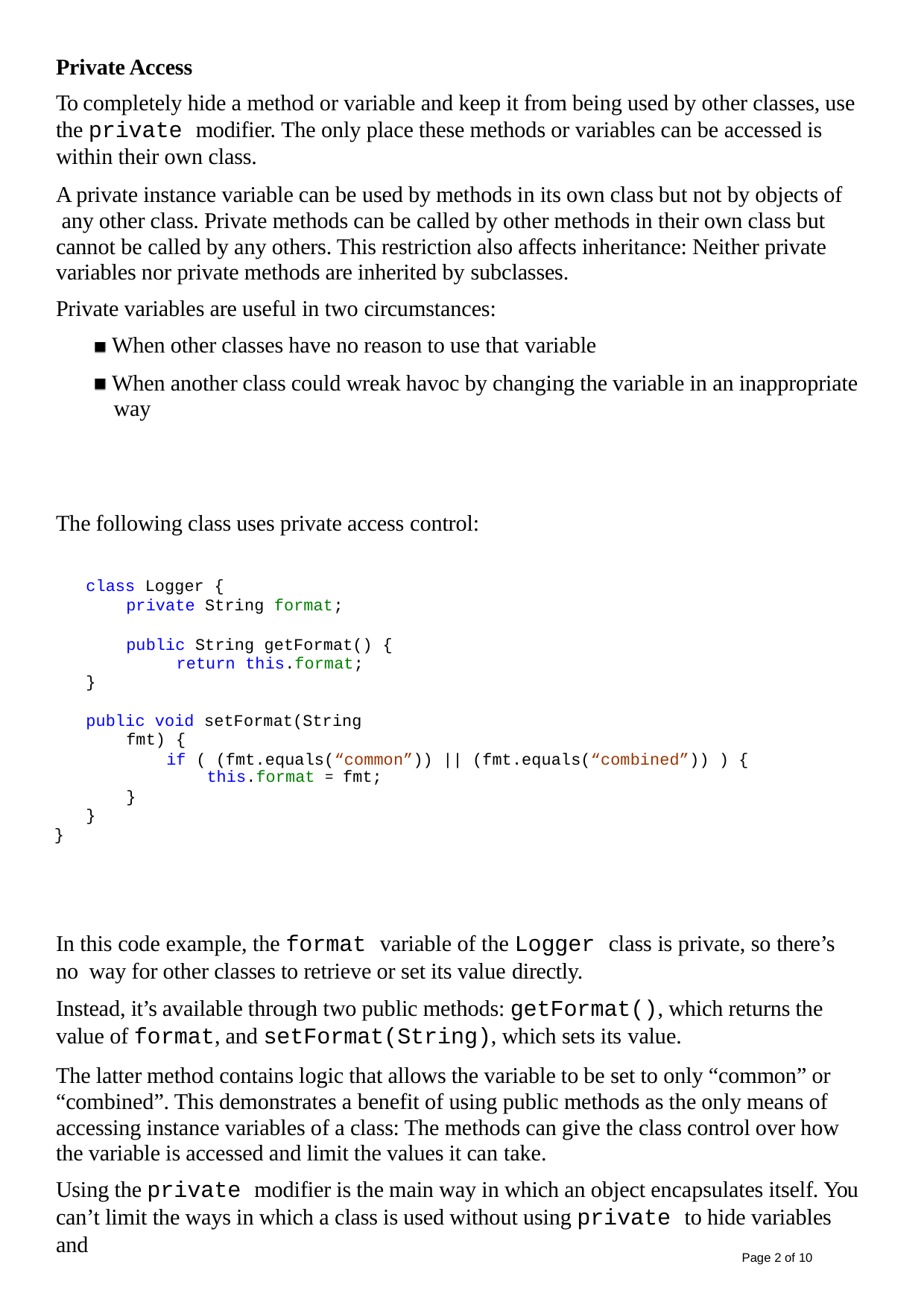

Private Access
To completely hide a method or variable and keep it from being used by other classes, use  the private modifier. The only place these methods or variables can be accessed is  within their own class.
A private instance variable can be used by methods in its own class but not by objects of  any other class. Private methods can be called by other methods in their own class but  cannot be called by any others. This restriction also affects inheritance: Neither private  variables nor private methods are inherited by subclasses.
Private variables are useful in two circumstances:
When other classes have no reason to use that variable
When another class could wreak havoc by changing the variable in an inappropriate  way

The following class uses private access control:

class Logger {
private String format;

public String getFormat() {  return this.format;
}

public void setFormat(String fmt) {
if ( (fmt.equals(“common”)) || (fmt.equals(“combined”)) ) {  this.format = fmt;
}
}
}
In this code example, the format variable of the Logger class is private, so there’s no  way for other classes to retrieve or set its value directly.
Instead, it’s available through two public methods: getFormat(), which returns the  value of format, and setFormat(String), which sets its value.
The latter method contains logic that allows the variable to be set to only “common” or  “combined”. This demonstrates a benefit of using public methods as the only means of  accessing instance variables of a class: The methods can give the class control over how  the variable is accessed and limit the values it can take.
Using the private modifier is the main way in which an object encapsulates itself. You  can’t limit the ways in which a class is used without using private to hide variables and
Page 2 of 10